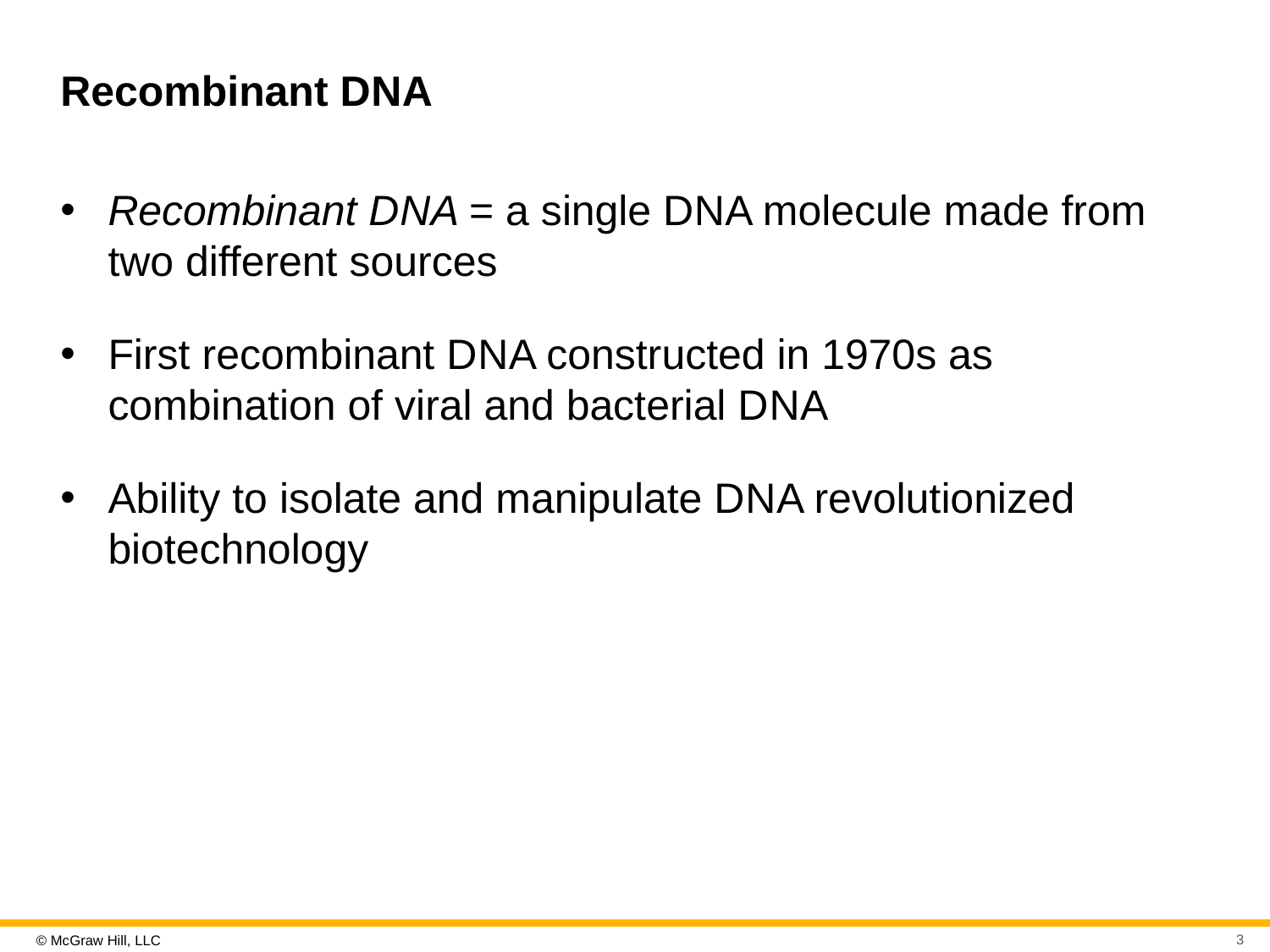

# Recombinant D N A
Recombinant D N A = a single D N A molecule made from two different sources
First recombinant D N A constructed in 1970s as combination of viral and bacterial D N A
Ability to isolate and manipulate D N A revolutionized biotechnology
3